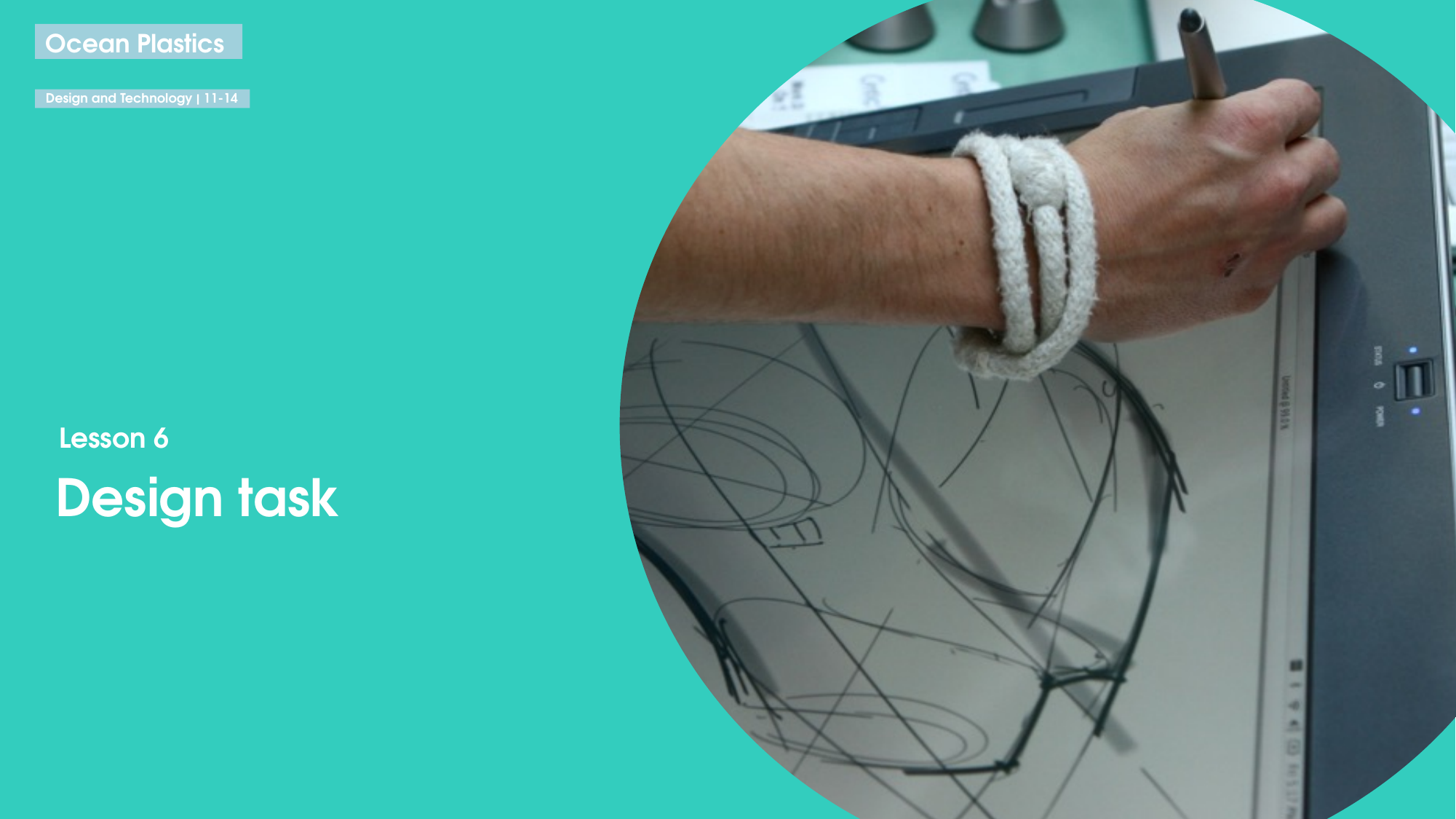

Ocean Plastics
Design and Technology | 11-14
Lesson 6
Design task